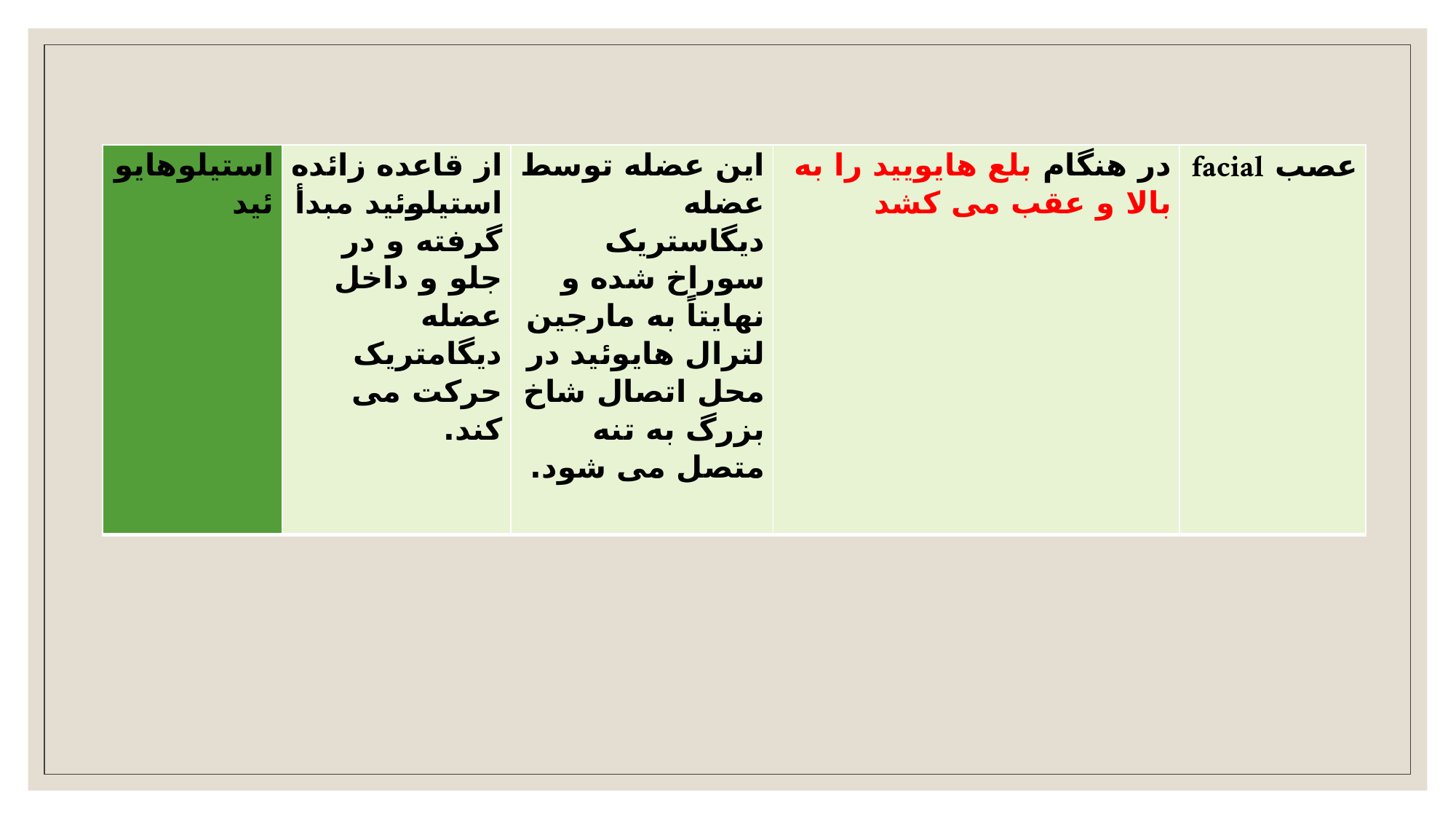

| استیلوهایوئید | از قاعده زائده استیلوئید مبدأ گرفته و در جلو و داخل عضله دیگامتریک حرکت می کند. | این عضله توسط عضله دیگاستریک سوراخ شده و نهایتاً به مارجین لترال هایوئید در محل اتصال شاخ بزرگ به تنه متصل می شود. | در هنگام بلع هایویید را به بالا و عقب می کشد | عصب facial |
| --- | --- | --- | --- | --- |